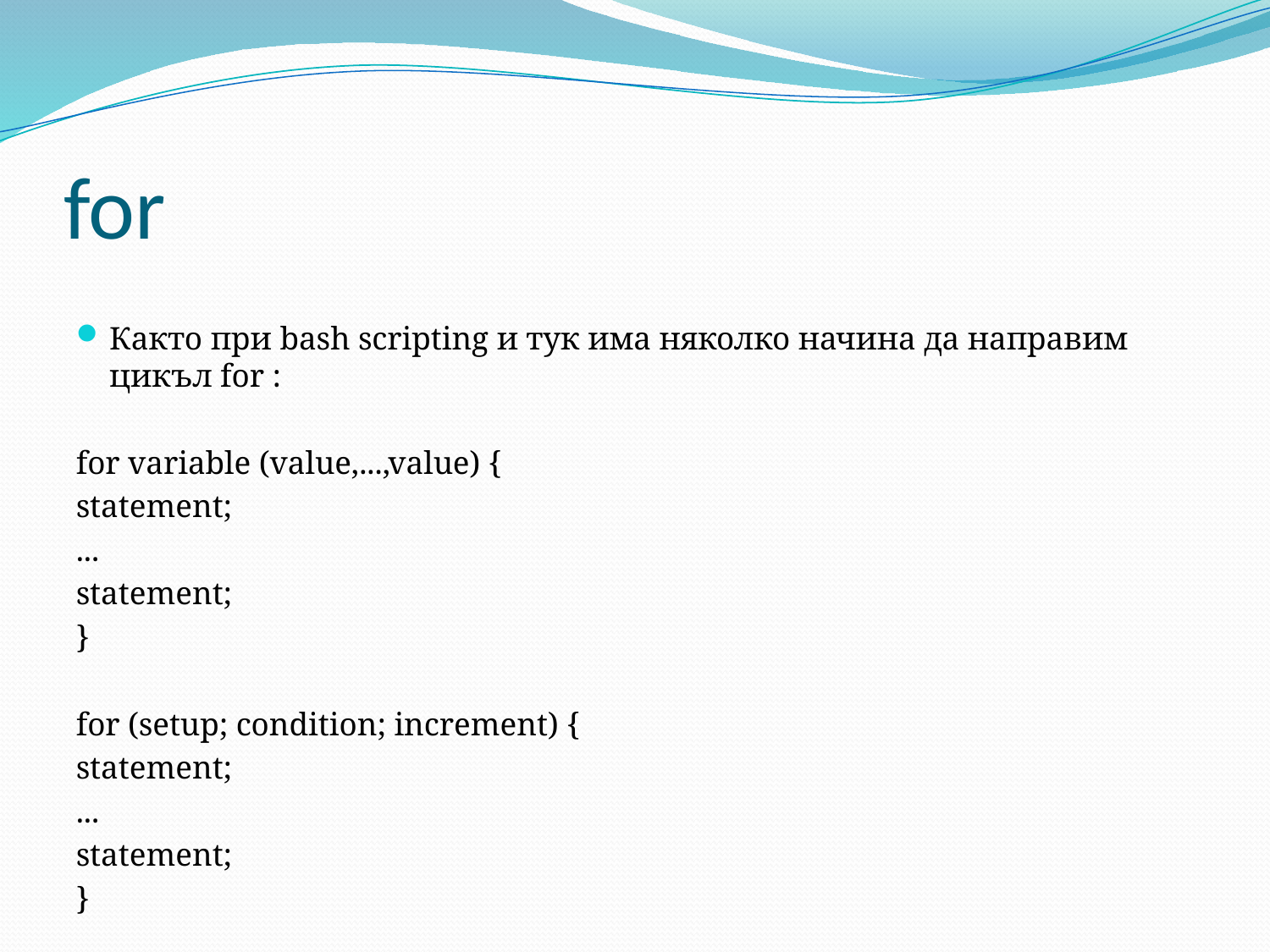

# for

Както при bash scripting и тук има няколко начина да направим цикъл for :

for variable (value,...,value) {
statement;
...
statement;
}

for (setup; condition; increment) {
statement;
...
statement;
}